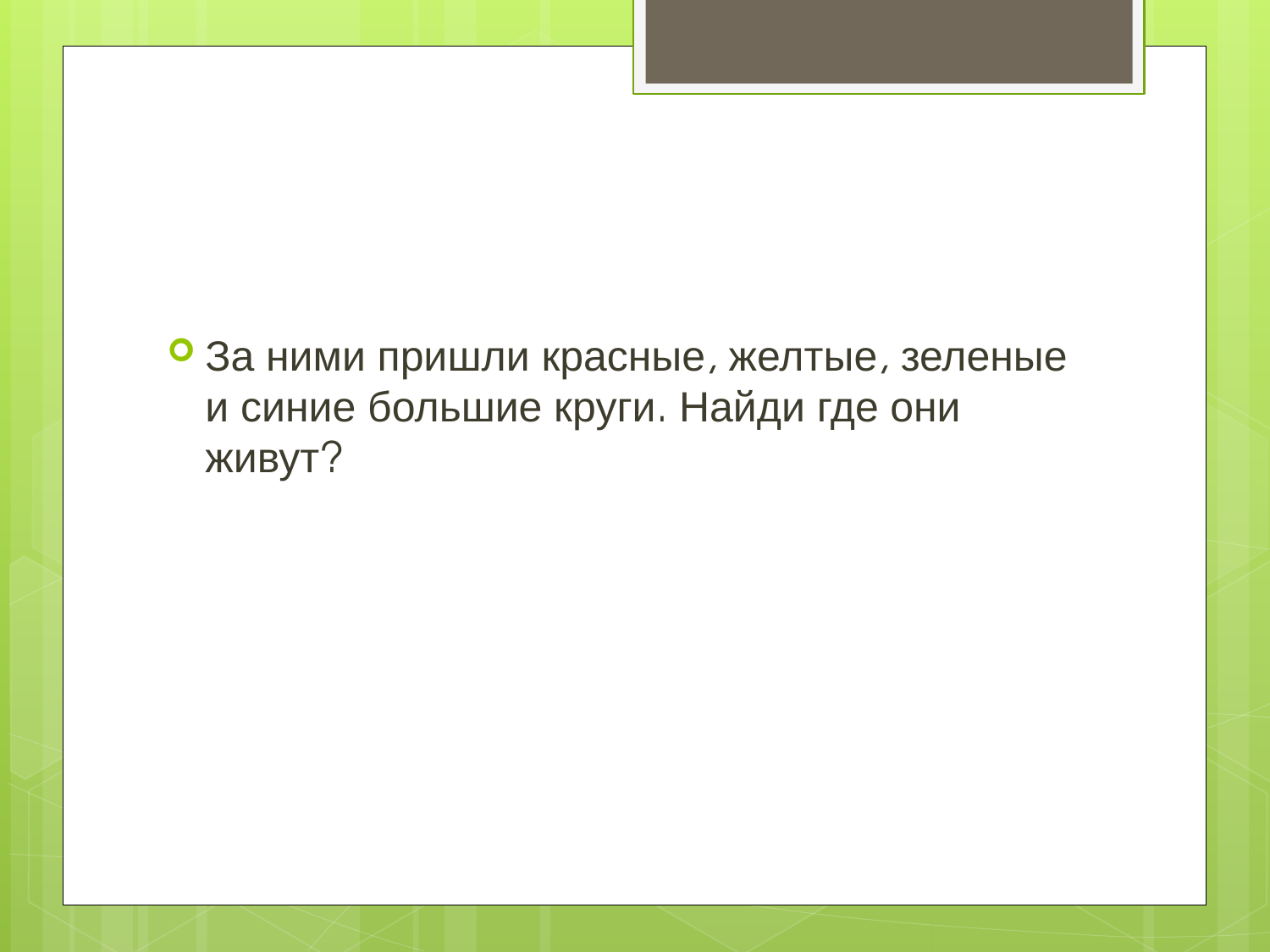

#
За ними пришли красные, желтые, зеленые и синие большие круги. Найди где они живут?